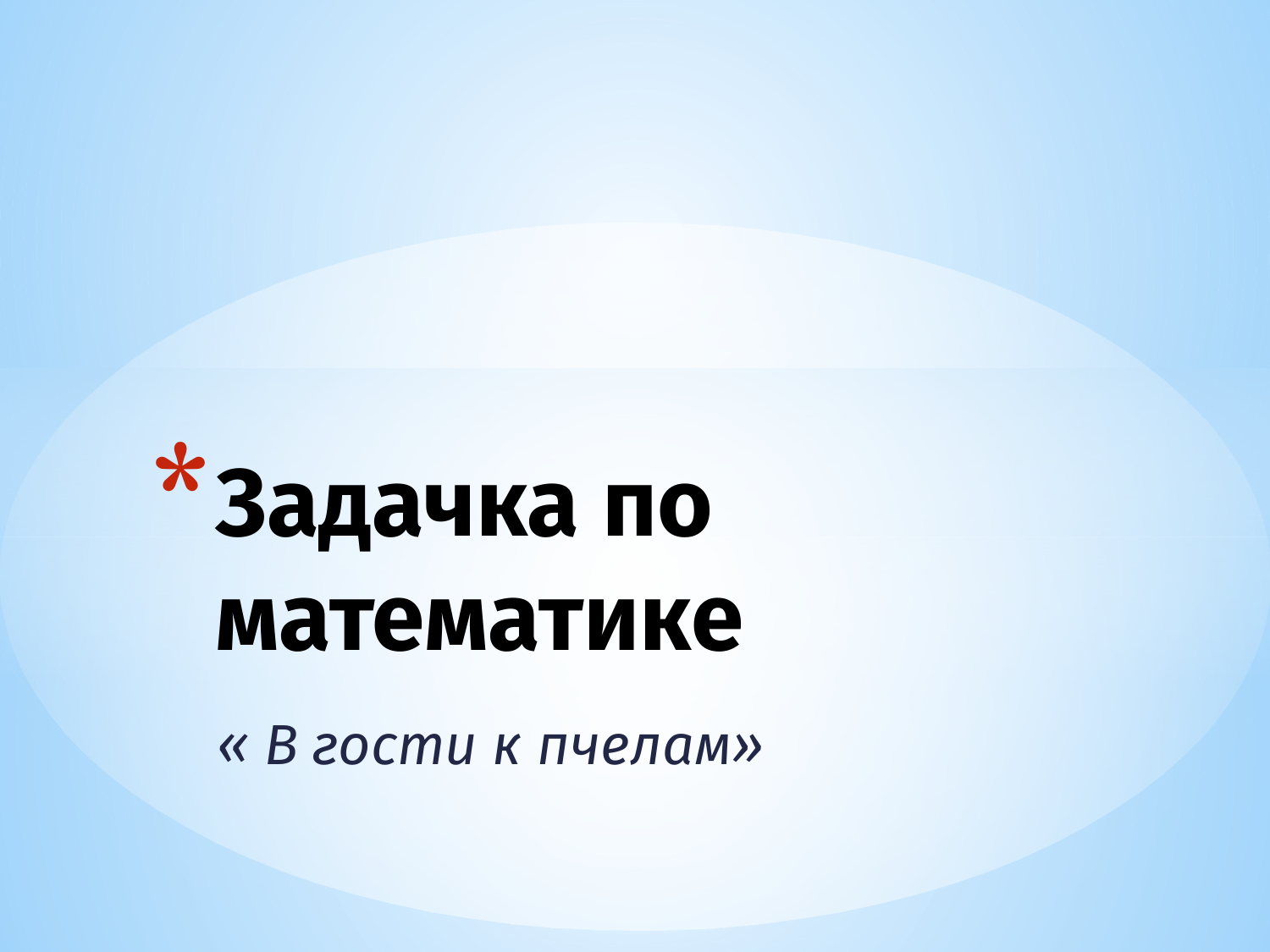

# Задачка по математике
« В гости к пчелам»